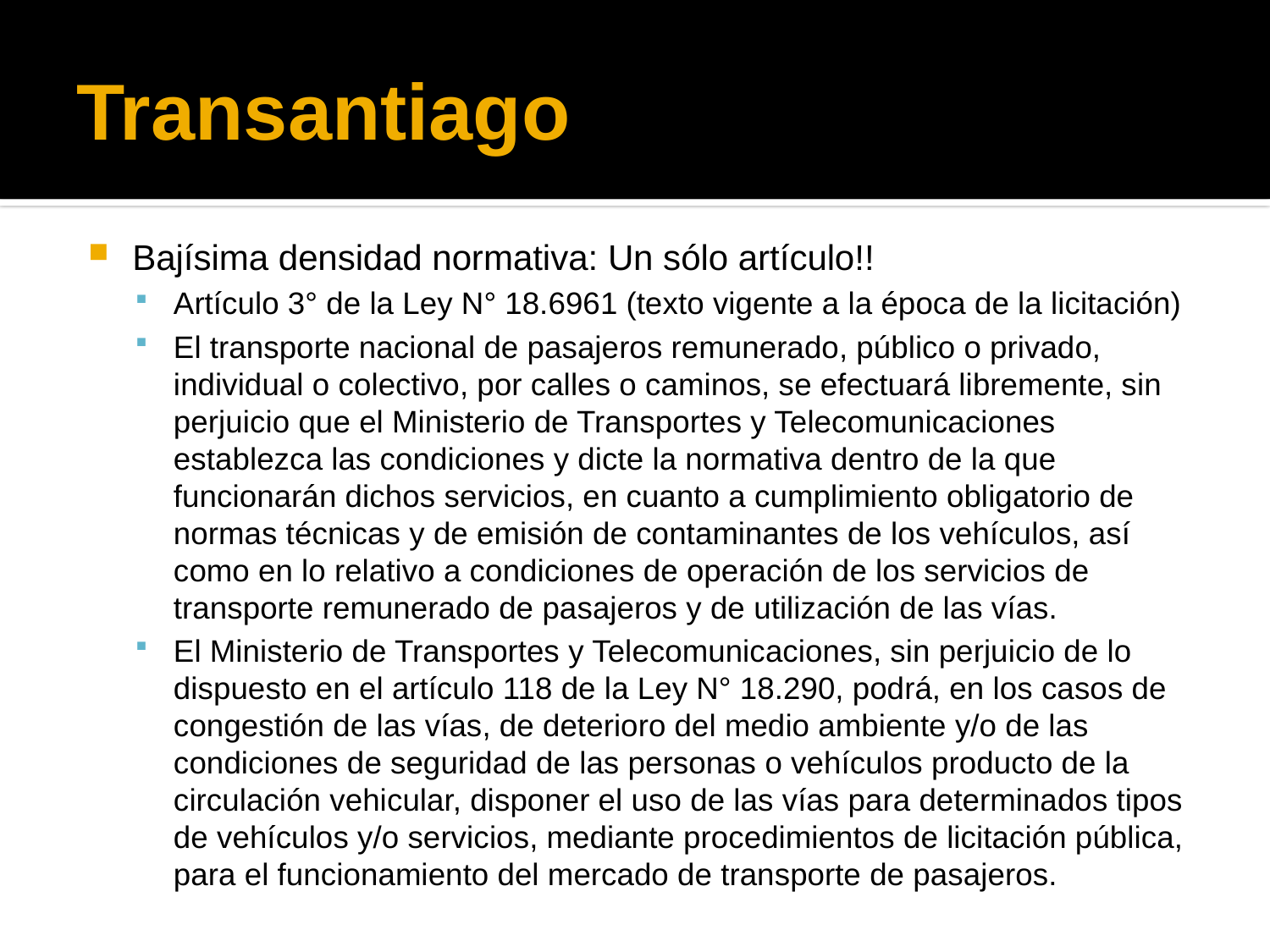

# Transantiago
Bajísima densidad normativa: Un sólo artículo!!
Artículo 3° de la Ley N° 18.6961 (texto vigente a la época de la licitación)
El transporte nacional de pasajeros remunerado, público o privado, individual o colectivo, por calles o caminos, se efectuará libremente, sin perjuicio que el Ministerio de Transportes y Telecomunicaciones establezca las condiciones y dicte la normativa dentro de la que funcionarán dichos servicios, en cuanto a cumplimiento obligatorio de normas técnicas y de emisión de contaminantes de los vehículos, así como en lo relativo a condiciones de operación de los servicios de transporte remunerado de pasajeros y de utilización de las vías.
El Ministerio de Transportes y Telecomunicaciones, sin perjuicio de lo dispuesto en el artículo 118 de la Ley N° 18.290, podrá, en los casos de congestión de las vías, de deterioro del medio ambiente y/o de las condiciones de seguridad de las personas o vehículos producto de la circulación vehicular, disponer el uso de las vías para determinados tipos de vehículos y/o servicios, mediante procedimientos de licitación pública, para el funcionamiento del mercado de transporte de pasajeros.